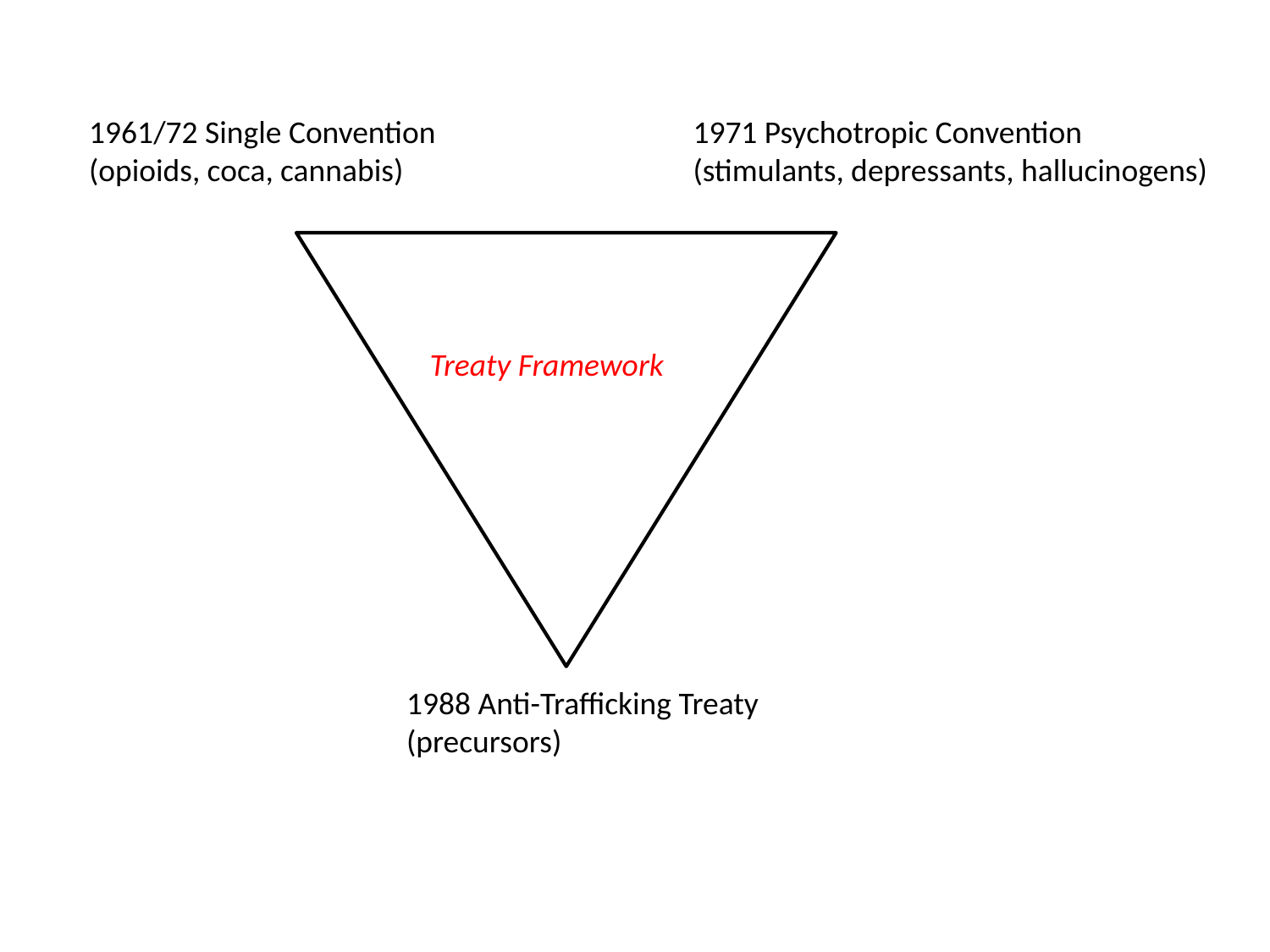

1961/72 Single Convention
(opioids, coca, cannabis)
1971 Psychotropic Convention
(stimulants, depressants, hallucinogens)

Treaty Framework

1988 Anti-Trafficking Treaty
(precursors)